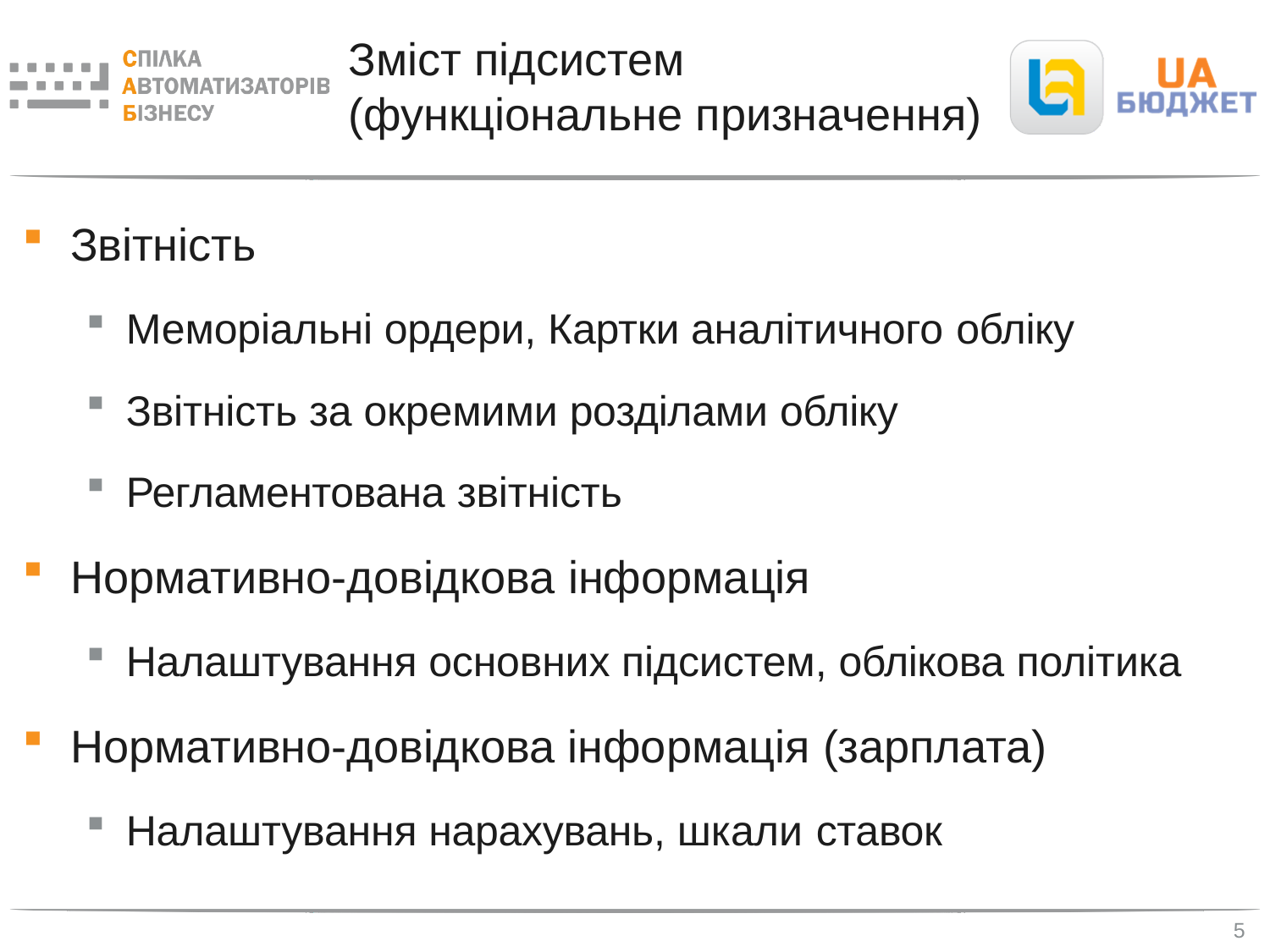

# Зміст підсистем  (функціональне призначення)

Звітність
Меморіальні ордери, Картки аналітичного обліку
Звітність за окремими розділами обліку
Регламентована звітність
Нормативно-довідкова інформація
Налаштування основних підсистем, облікова політика
Нормативно-довідкова інформація (зарплата)
Налаштування нарахувань, шкали ставок
5